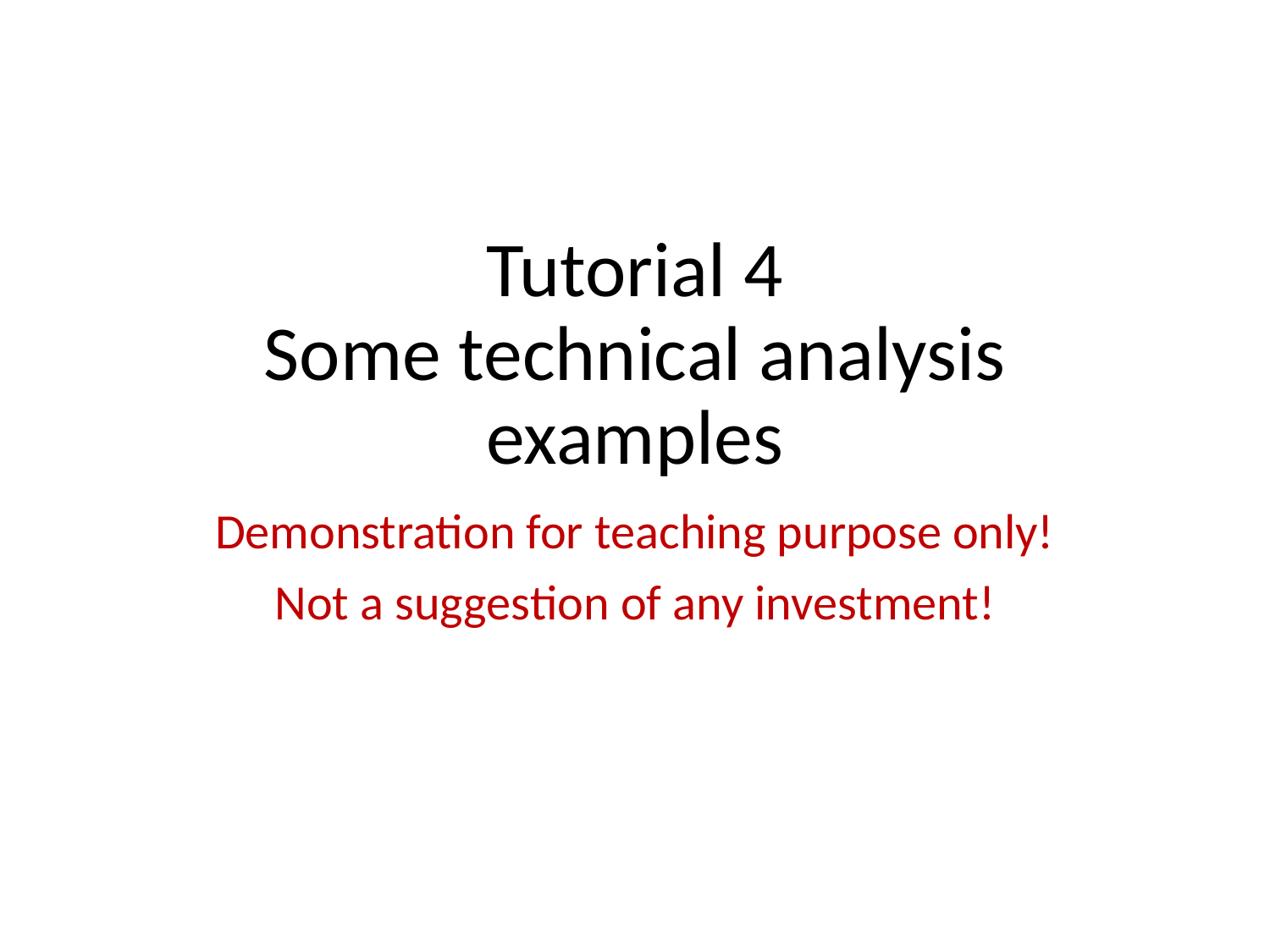

# Tutorial 4 Some technical analysis examples
Demonstration for teaching purpose only!
Not a suggestion of any investment!